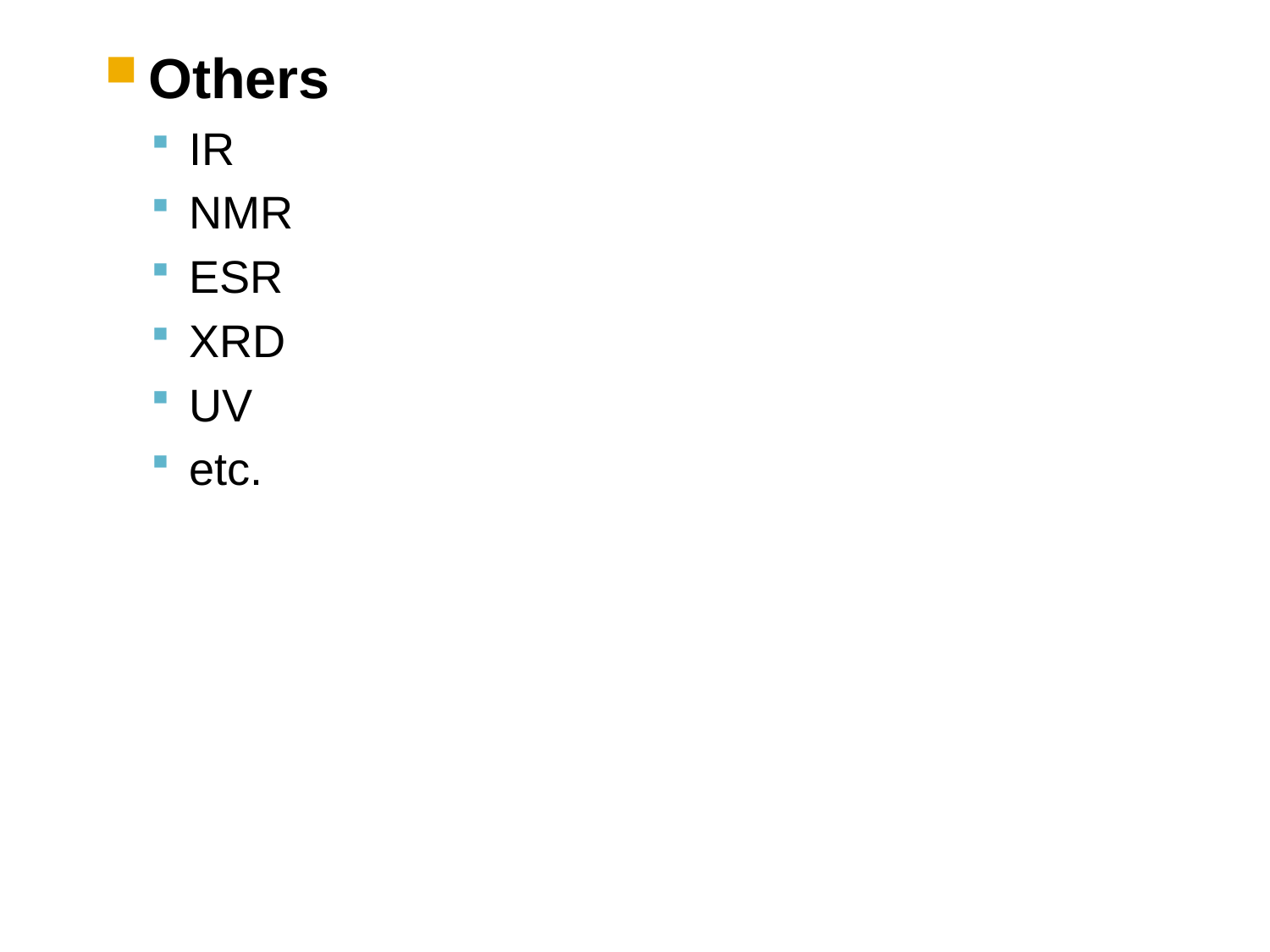

Others
IR
NMR
ESR
XRD
UV
etc.